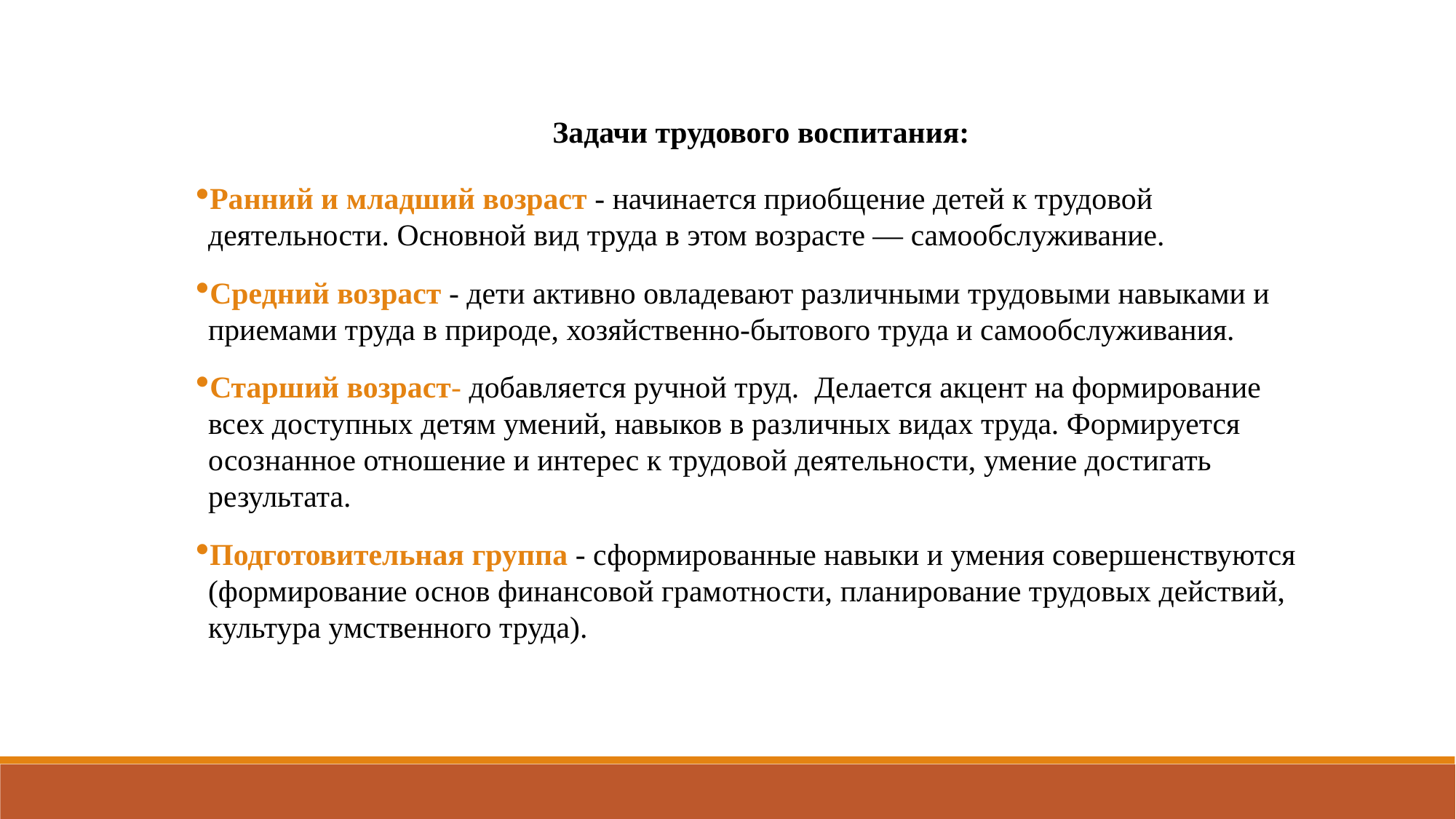

Задачи трудового воспитания:
Ранний и младший возраст - начинается приобщение детей к трудовой деятельности. Основной вид труда в этом возрасте — самообслуживание.
Средний возраст - дети активно овладевают различными трудовыми навыками и приемами труда в природе, хозяйственно-бытового труда и самообслуживания.
Старший возраст- добавляется ручной труд.  Делается акцент на формирование всех доступных детям умений, навыков в различных видах труда. Формируется осознанное отношение и интерес к трудовой деятельности, умение достигать результата.
Подготовительная группа - сформированные навыки и умения совершенствуются (формирование основ финансовой грамотности, планирование трудовых действий, культура умственного труда).